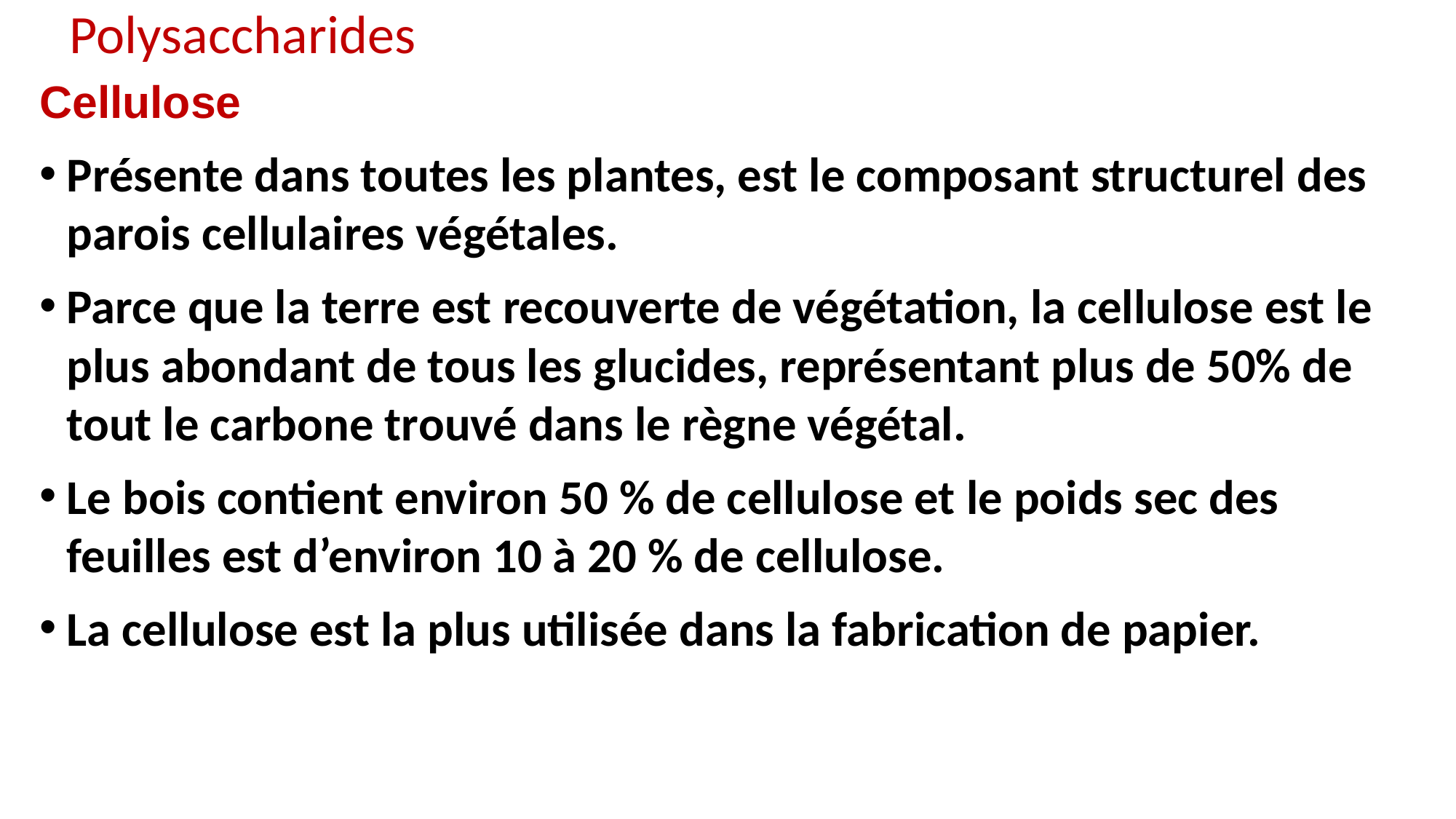

Polysaccharides
Cellulose
Présente dans toutes les plantes, est le composant structurel des parois cellulaires végétales.
Parce que la terre est recouverte de végétation, la cellulose est le plus abondant de tous les glucides, représentant plus de 50% de tout le carbone trouvé dans le règne végétal.
Le bois contient environ 50 % de cellulose et le poids sec des feuilles est d’environ 10 à 20 % de cellulose.
La cellulose est la plus utilisée dans la fabrication de papier.